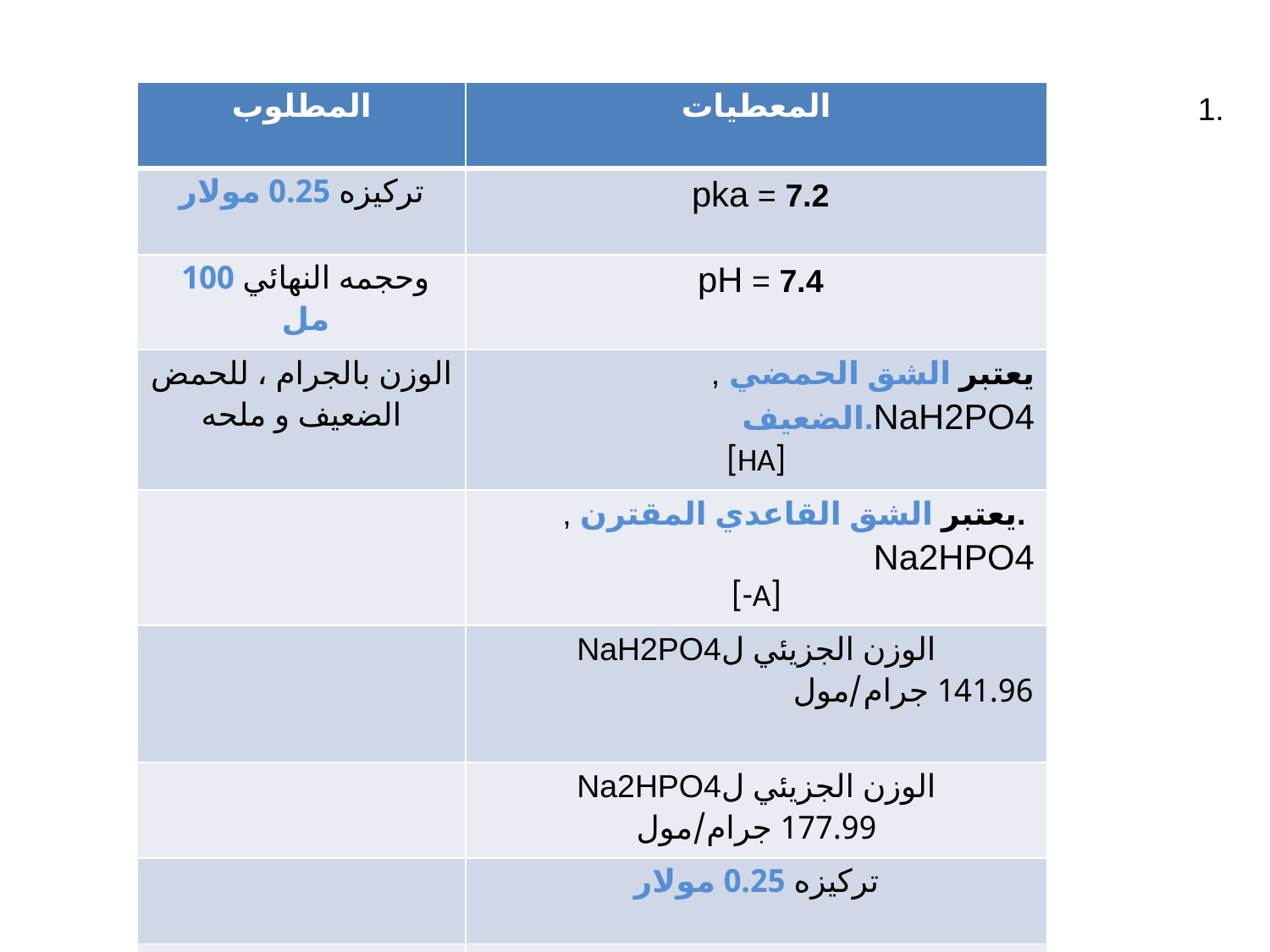

1.
| المطلوب | المعطيات |
| --- | --- |
| تركيزه 0.25 مولار | pka = 7.2 |
| وحجمه النهائي 100 مل | pH = 7.4 |
| الوزن بالجرام ، للحمض الضعيف و ملحه | , يعتبر الشق الحمضي الضعيف.NaH2PO4 [HA] |
|  | , يعتبر الشق القاعدي المقترن. Na2HPO4 [A-] |
|  | الوزن الجزيئي لNaH2PO4 141.96 جرام/مول |
|  | الوزن الجزيئي لNa2HPO4 177.99 جرام/مول |
|  | تركيزه 0.25 مولار |
|  | وحجمه النهائي 100 مل |